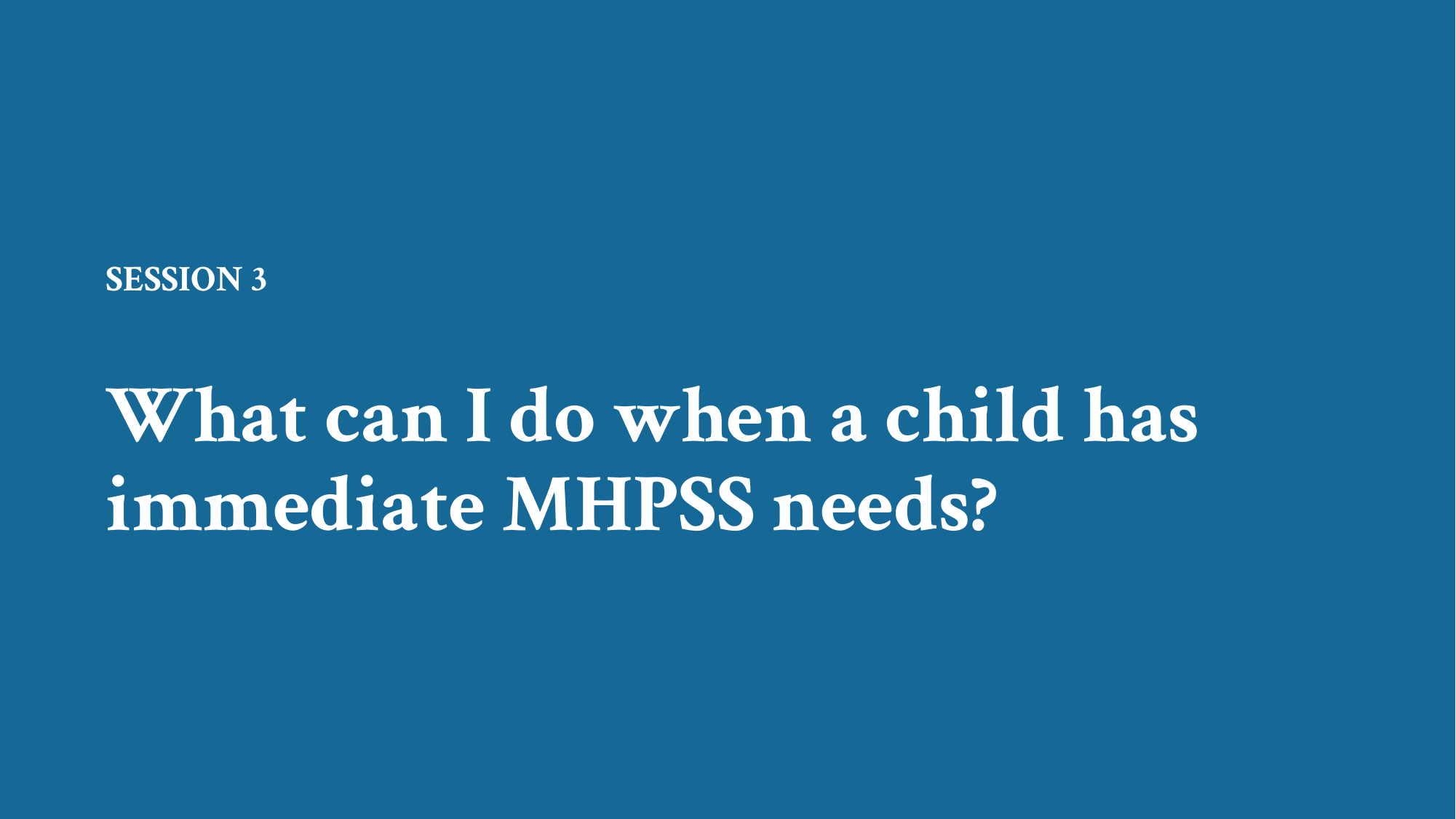

SESSION 3
What can I do when a child has immediate MHPSS needs?